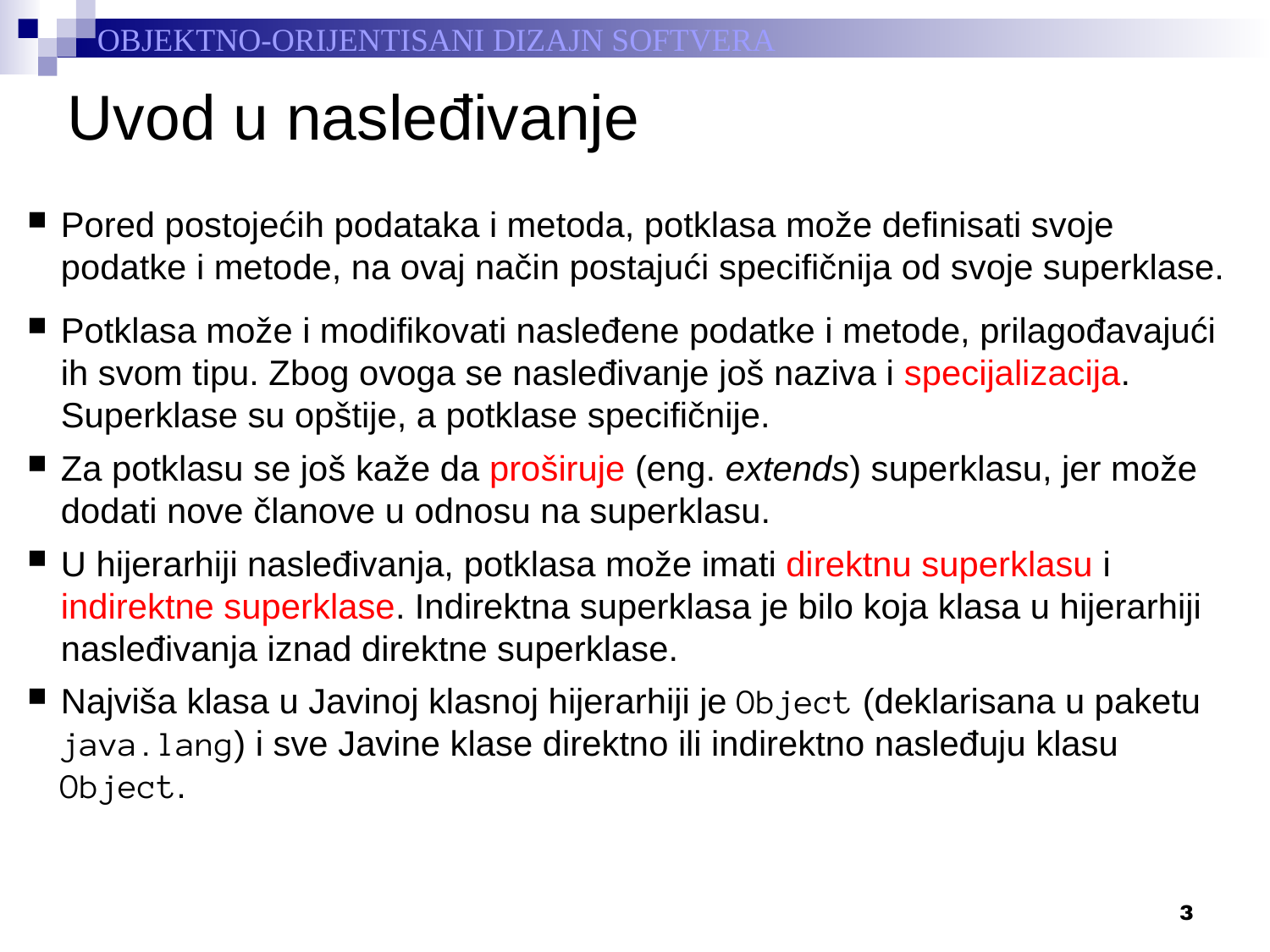

# Uvod u nasleđivanje
Pored postojećih podataka i metoda, potklasa može definisati svoje podatke i metode, na ovaj način postajući specifičnija od svoje superklase.
Potklasa može i modifikovati nasleđene podatke i metode, prilagođavajući ih svom tipu. Zbog ovoga se nasleđivanje još naziva i specijalizacija. Superklase su opštije, a potklase specifičnije.
Za potklasu se još kaže da proširuje (eng. extends) superklasu, jer može dodati nove članove u odnosu na superklasu.
U hijerarhiji nasleđivanja, potklasa može imati direktnu superklasu i indirektne superklase. Indirektna superklasa je bilo koja klasa u hijerarhiji nasleđivanja iznad direktne superklase.
Najviša klasa u Javinoj klasnoj hijerarhiji je Object (deklarisana u paketu java.lang) i sve Javine klase direktno ili indirektno nasleđuju klasu Object.
3